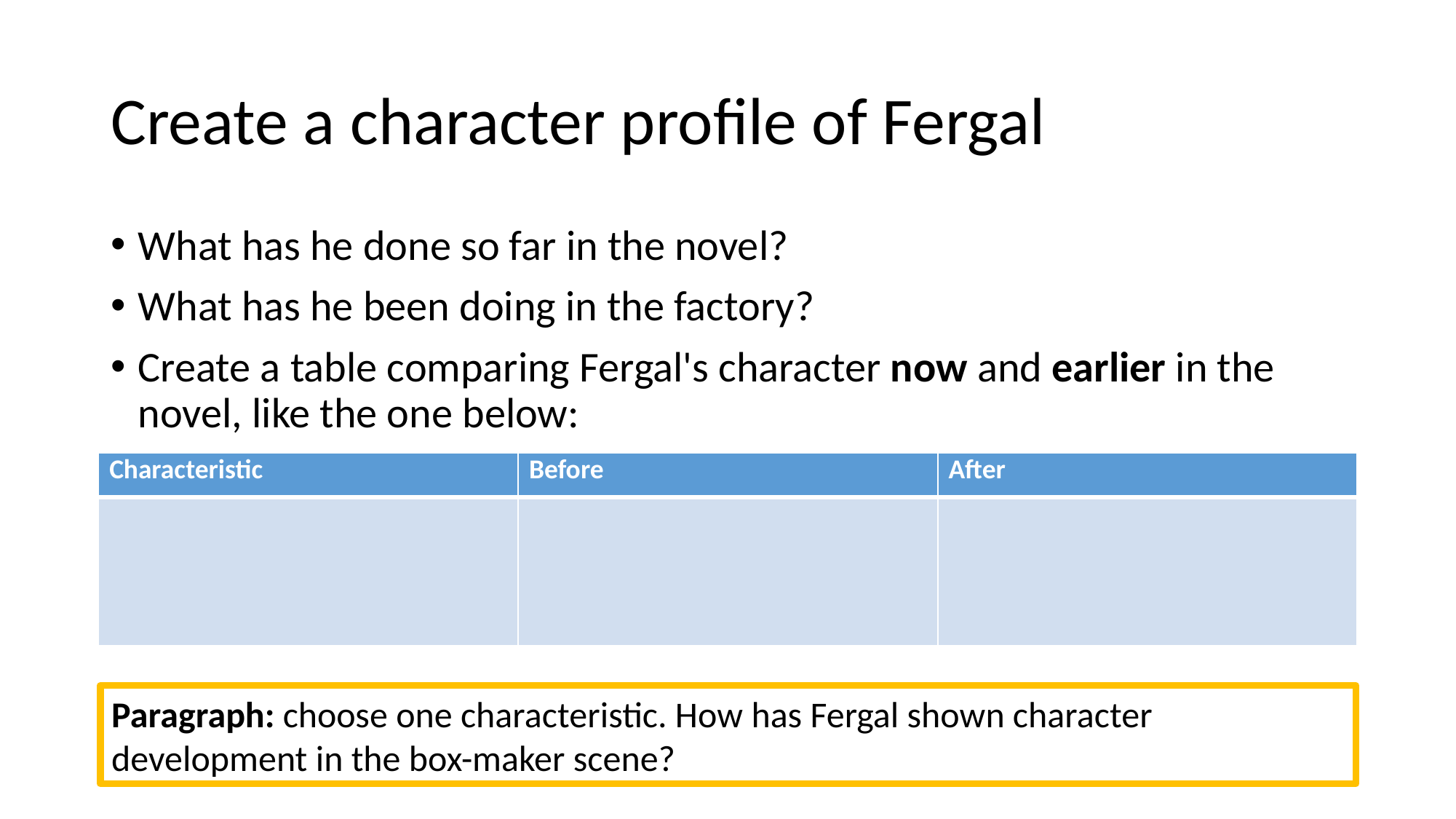

# Create a character profile of Fergal
What has he done so far in the novel?
What has he been doing in the factory?
Create a table comparing Fergal's character now and earlier in the novel, like the one below:

| Characteristic | Before | After |
| --- | --- | --- |
|  |  |  |
Paragraph: choose one characteristic. How has Fergal shown character development in the box-maker scene?